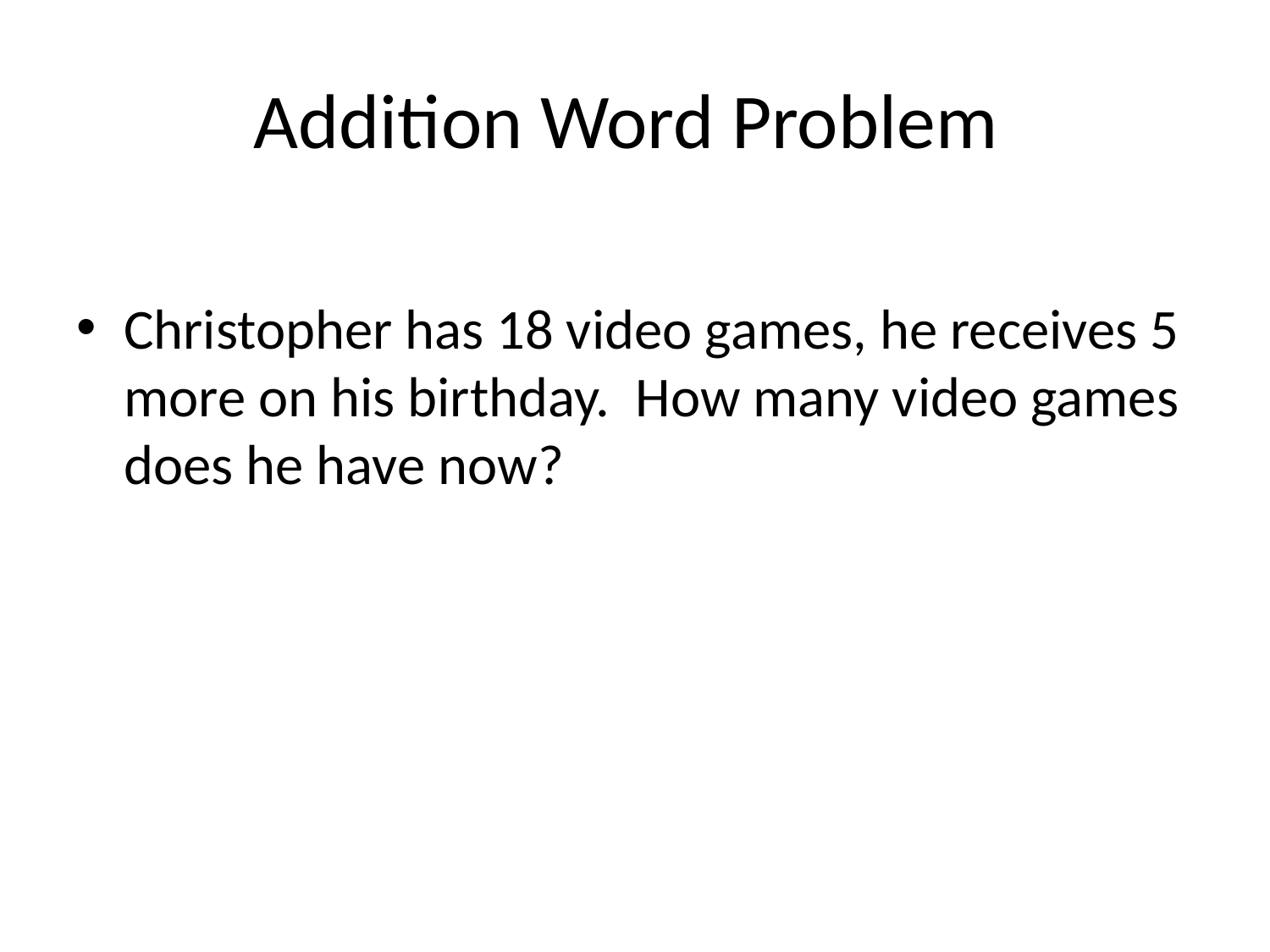

# Addition Word Problem
Christopher has 18 video games, he receives 5 more on his birthday.  How many video games does he have now?